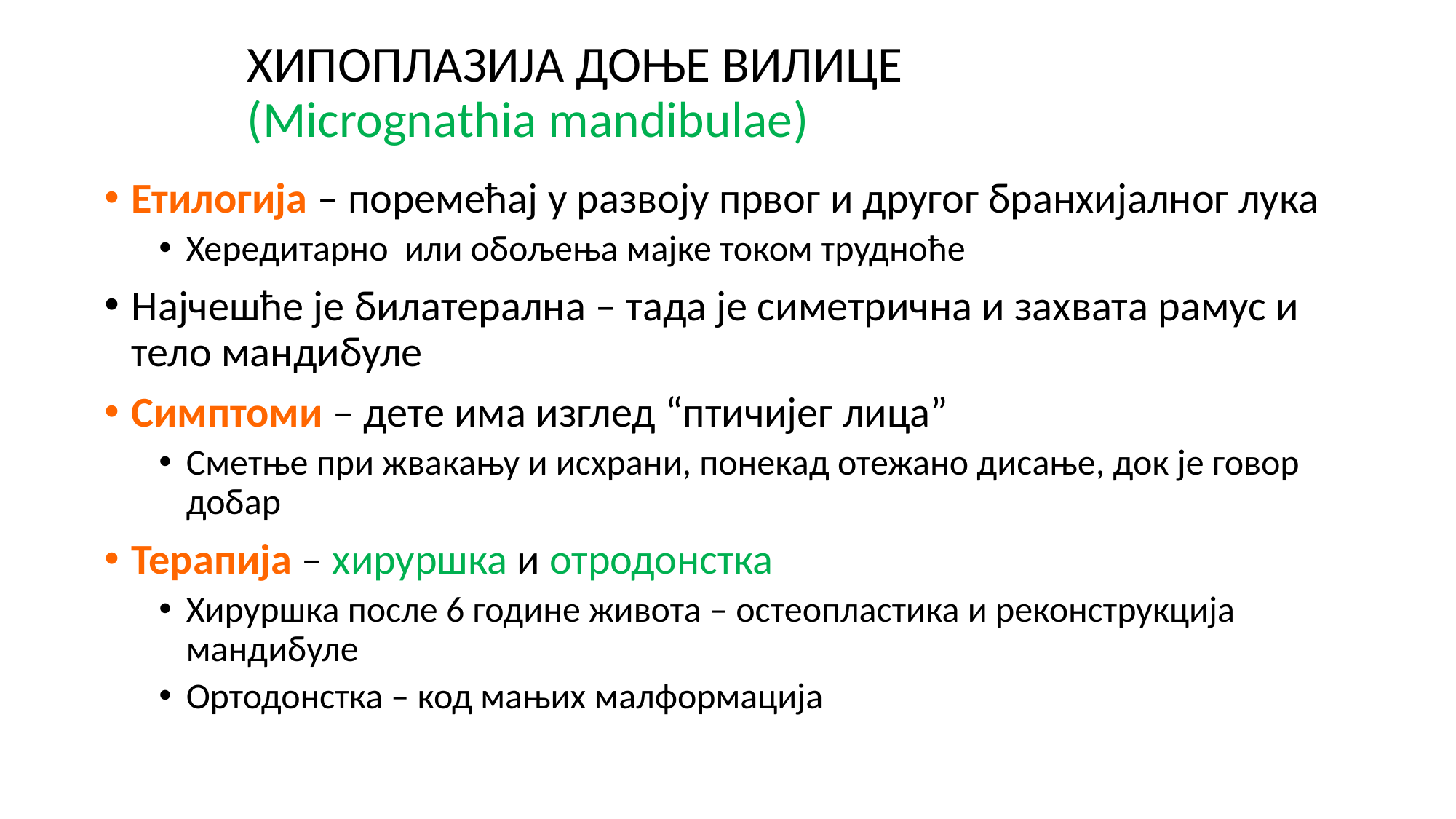

# ХИПОПЛАЗИЈА ДОЊЕ ВИЛИЦЕ (Micrognathia mandibulae)
Етилогија – поремећај у развоју првог и другог бранхијалног лука
Хередитарно  или обољења мајке током трудноће
Најчешће је билатерална – тада је симетрична и захвата рамус и тело мандибуле
Симптоми – дете има изглед “птичијег лица”
Сметње при жвакању и исхрани, понекад отежано дисање, док је говор добар
Терапија – хируршка и отродонстка
Хируршка после 6 године живота – остеопластика и реконструкција мандибуле
Ортодонстка – код мањих малформација